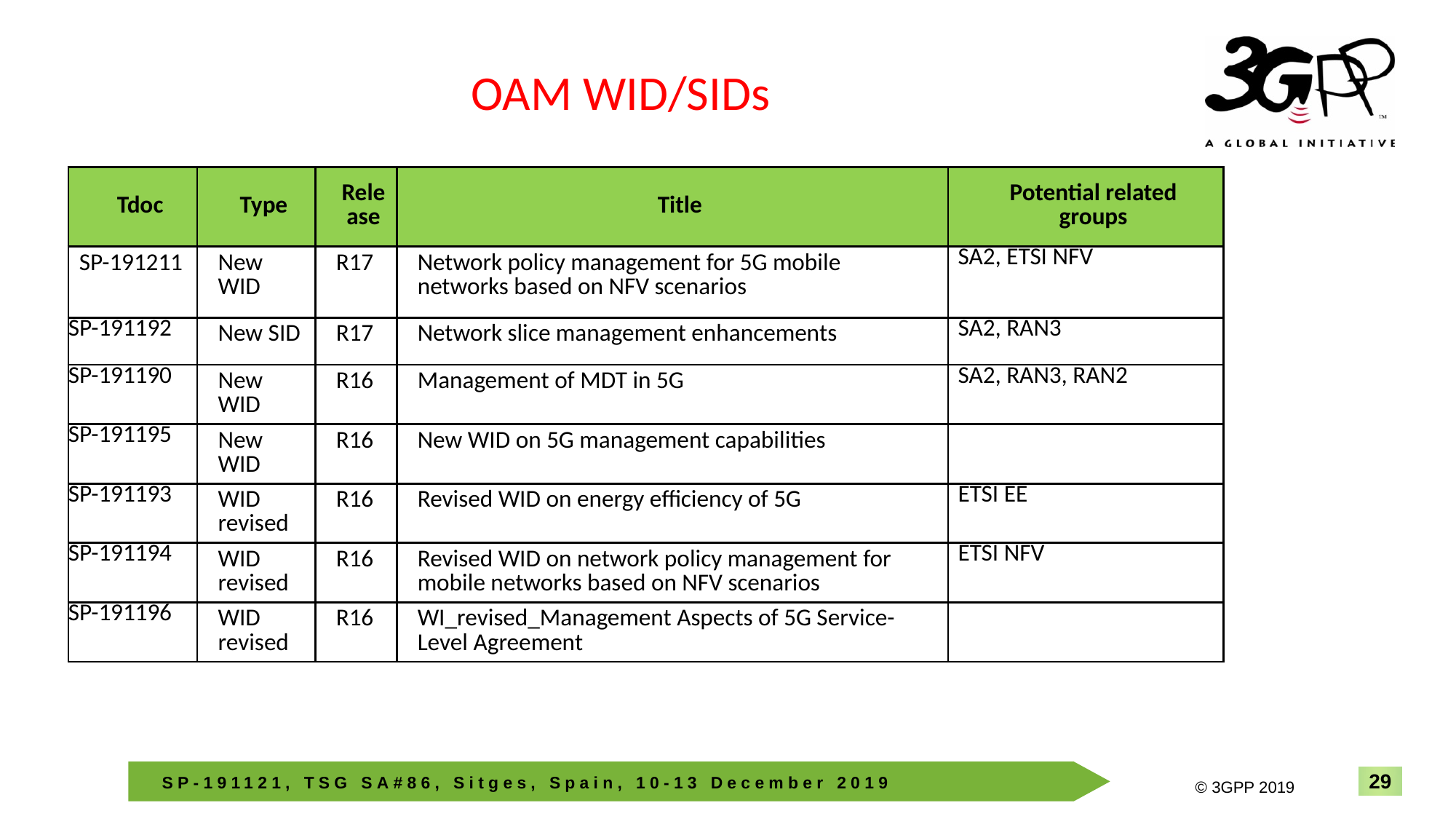

OAM WID/SIDs
| Tdoc | Type | Release | Title | Potential related groups |
| --- | --- | --- | --- | --- |
| SP-191211 | New WID | R17 | Network policy management for 5G mobile networks based on NFV scenarios | SA2, ETSI NFV |
| SP-191192 | New SID | R17 | Network slice management enhancements | SA2, RAN3 |
| SP-191190 | New WID | R16 | Management of MDT in 5G | SA2, RAN3, RAN2 |
| SP-191195 | New WID | R16 | New WID on 5G management capabilities |  |
| SP-191193 | WID revised | R16 | Revised WID on energy efficiency of 5G | ETSI EE |
| SP-191194 | WID revised | R16 | Revised WID on network policy management for mobile networks based on NFV scenarios | ETSI NFV |
| SP-191196 | WID revised | R16 | WI\_revised\_Management Aspects of 5G Service-Level Agreement |  |